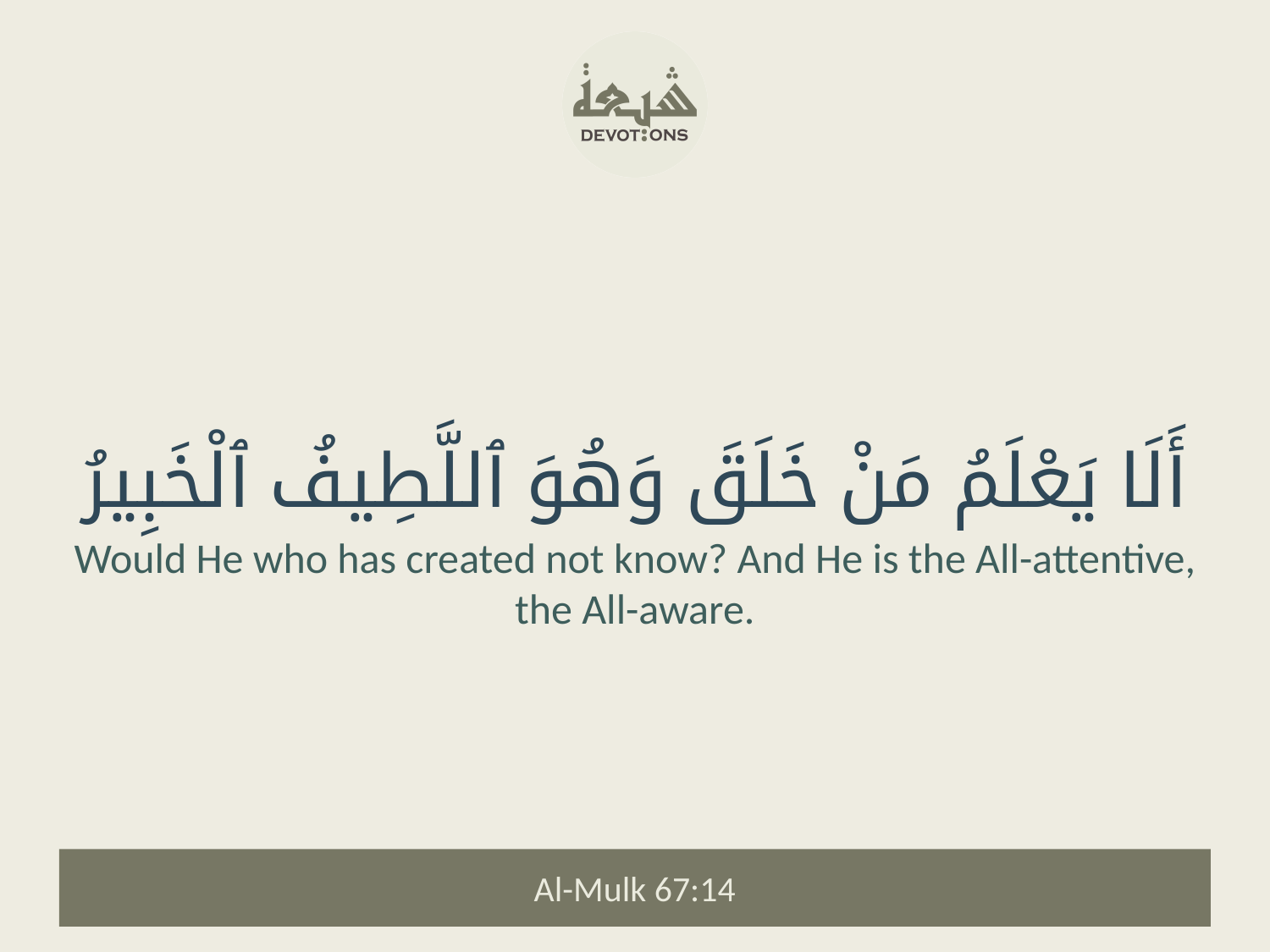

أَلَا يَعْلَمُ مَنْ خَلَقَ وَهُوَ ٱللَّطِيفُ ٱلْخَبِيرُ
Would He who has created not know? And He is the All-attentive, the All-aware.
Al-Mulk 67:14